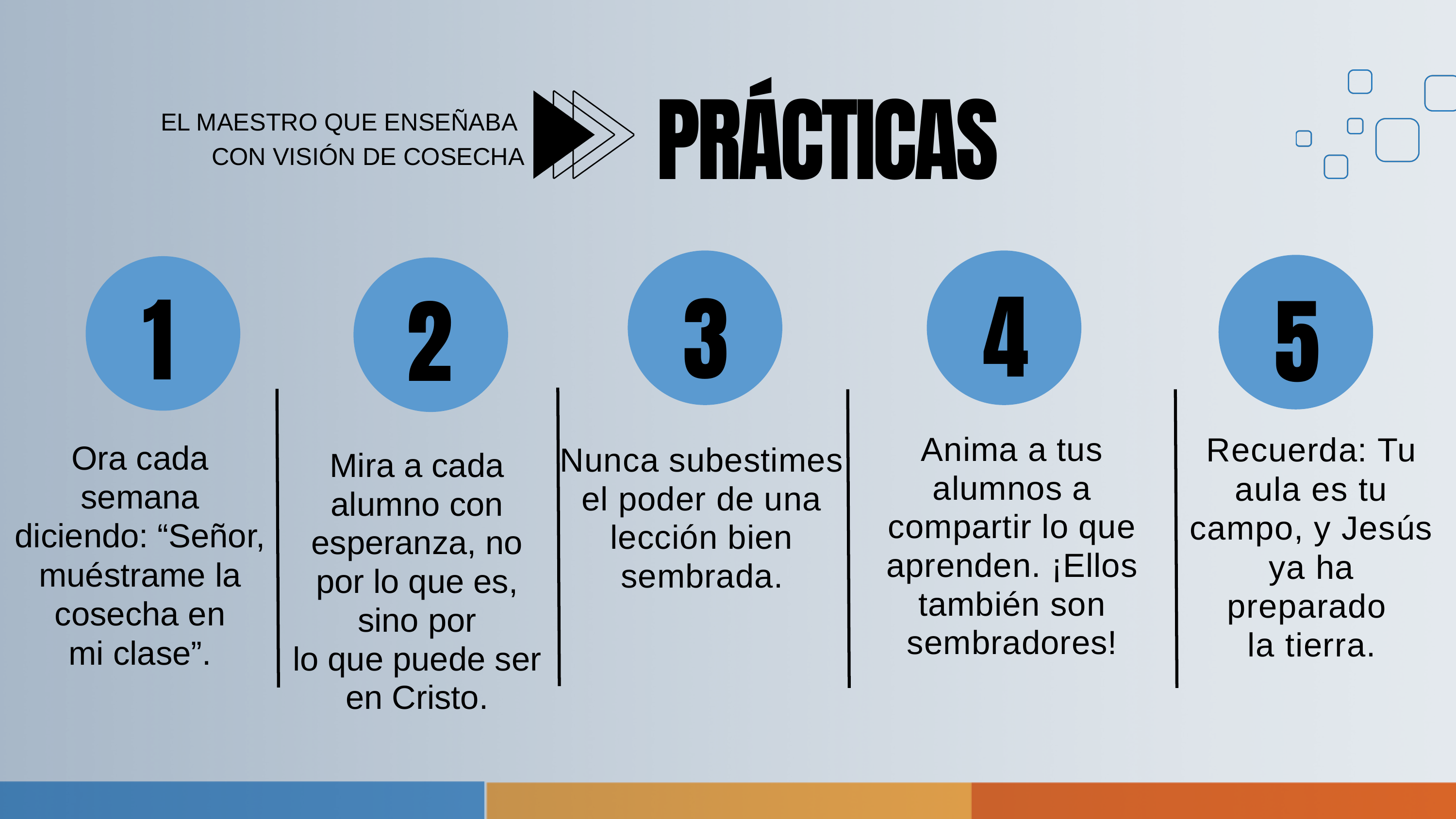

PRÁCTICAS

EL MAESTRO QUE ENSEÑABA
CON VISIÓN DE COSECHA

4
3
1
2
5

Anima a tus alumnos a compartir lo que aprenden. ¡Ellos también son sembradores!
Recuerda: Tu aula es tu campo, y Jesús ya ha preparado
la tierra.
Ora cada semana diciendo: “Señor, muéstrame la cosecha en
mi clase”.
Nunca subestimes el poder de una lección bien sembrada.
Mira a cada alumno con esperanza, no por lo que es, sino por
lo que puede ser en Cristo.